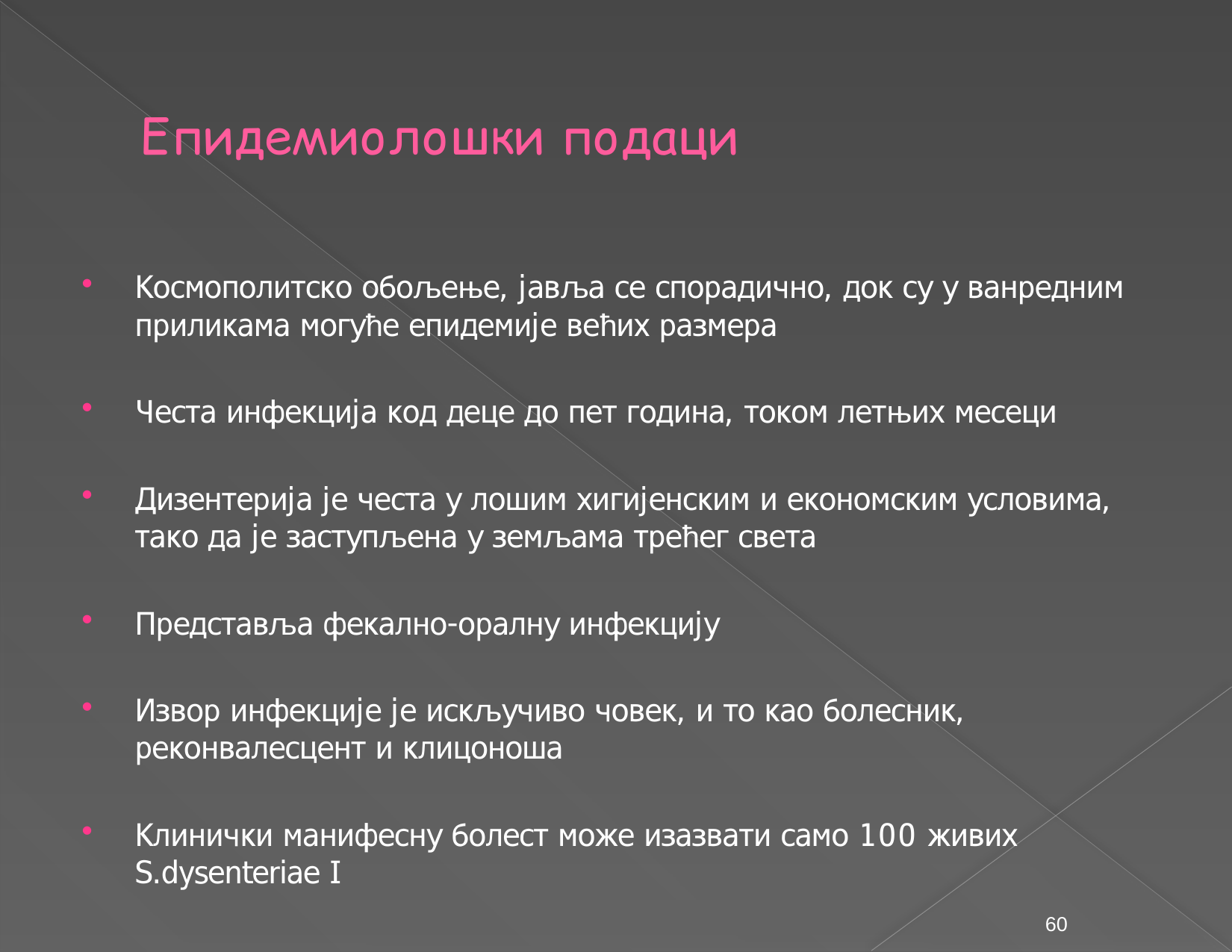

# Епидемиолошки подаци
Космополитско обољење, јавља се спорадично, док су у ванредним приликама могуће епидемије већих размера

Честа инфекција код деце до пет година, током летњих месеци

Дизентерија је честа у лошим хигијенским и економским условима, тако да је заступљена у земљама трећег света

Представља фекално-оралну инфекцију

Извор инфекције је искључиво човек, и то као болесник, реконвалесцент и клицоноша

Клинички манифесну болест може изазвати само 100 живих S.dysenteriae I

60